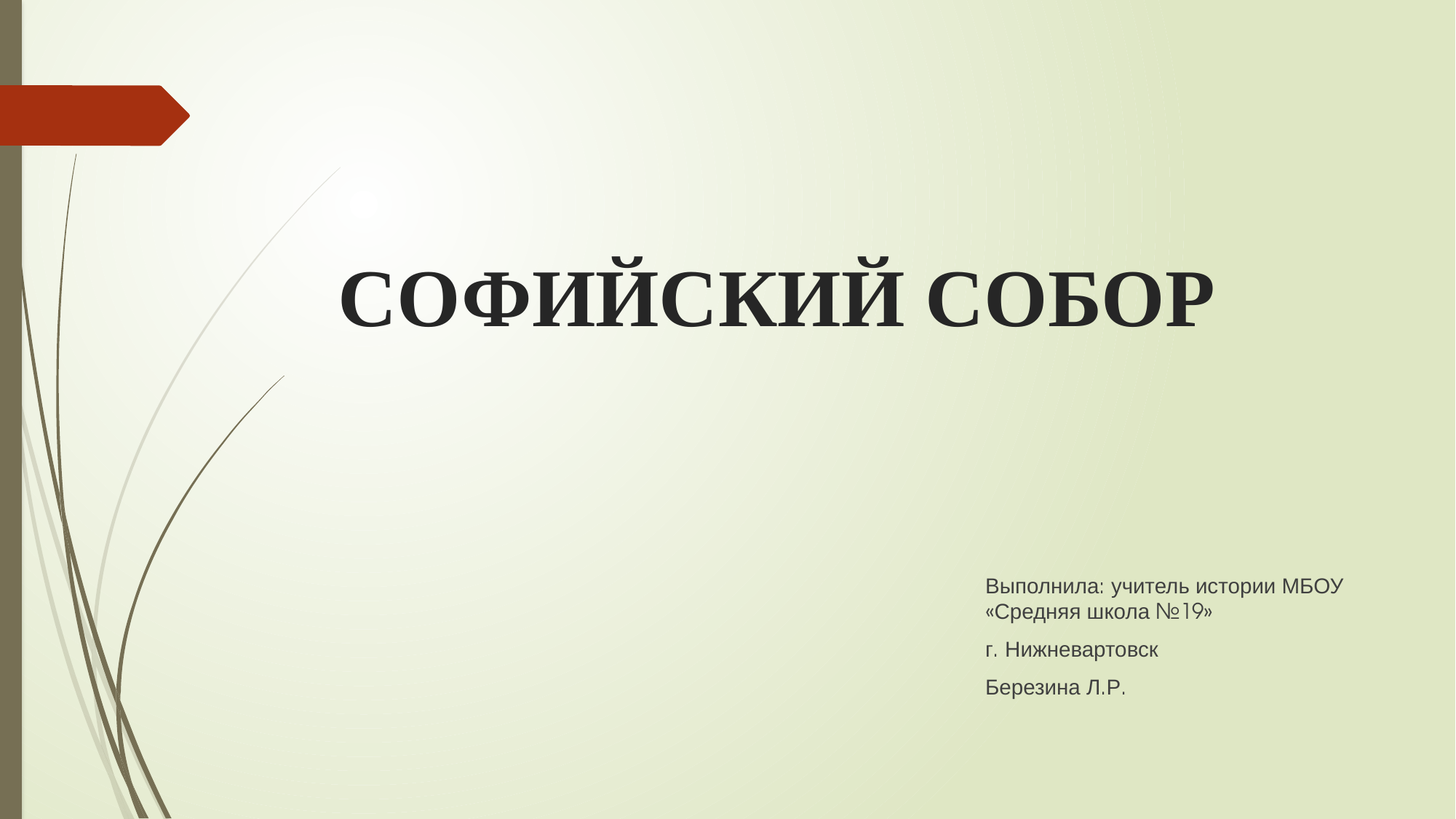

# СОФИЙСКИЙ СОБОР
Выполнила: учитель истории МБОУ «Средняя школа №19»
г. Нижневартовск
Березина Л.Р.